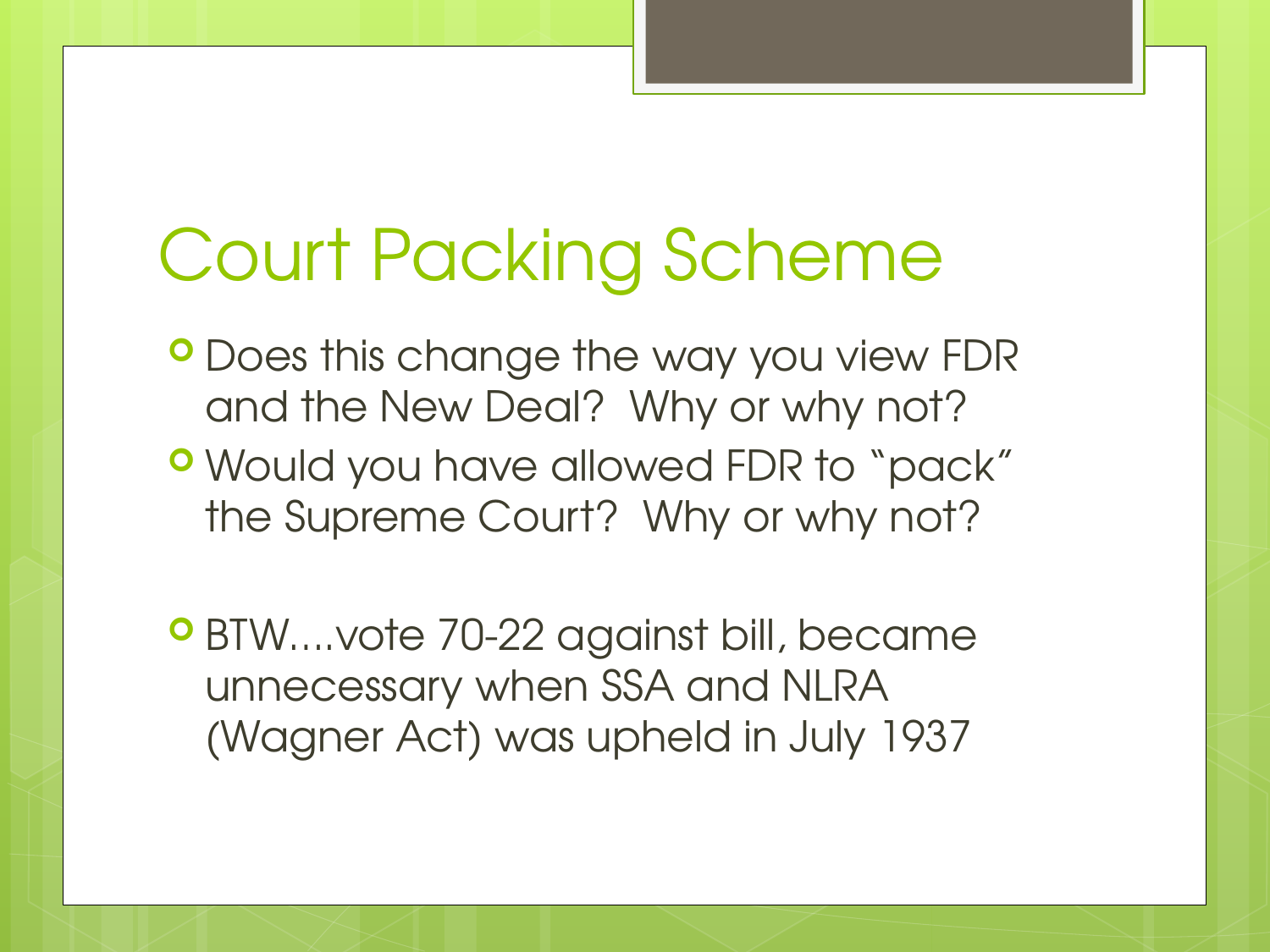

# Court Packing Scheme
Does this change the way you view FDR and the New Deal?  Why or why not?
Would you have allowed FDR to “pack” the Supreme Court?  Why or why not?

BTW….vote 70-22 against bill, became unnecessary when SSA and NLRA (Wagner Act) was upheld in July 1937